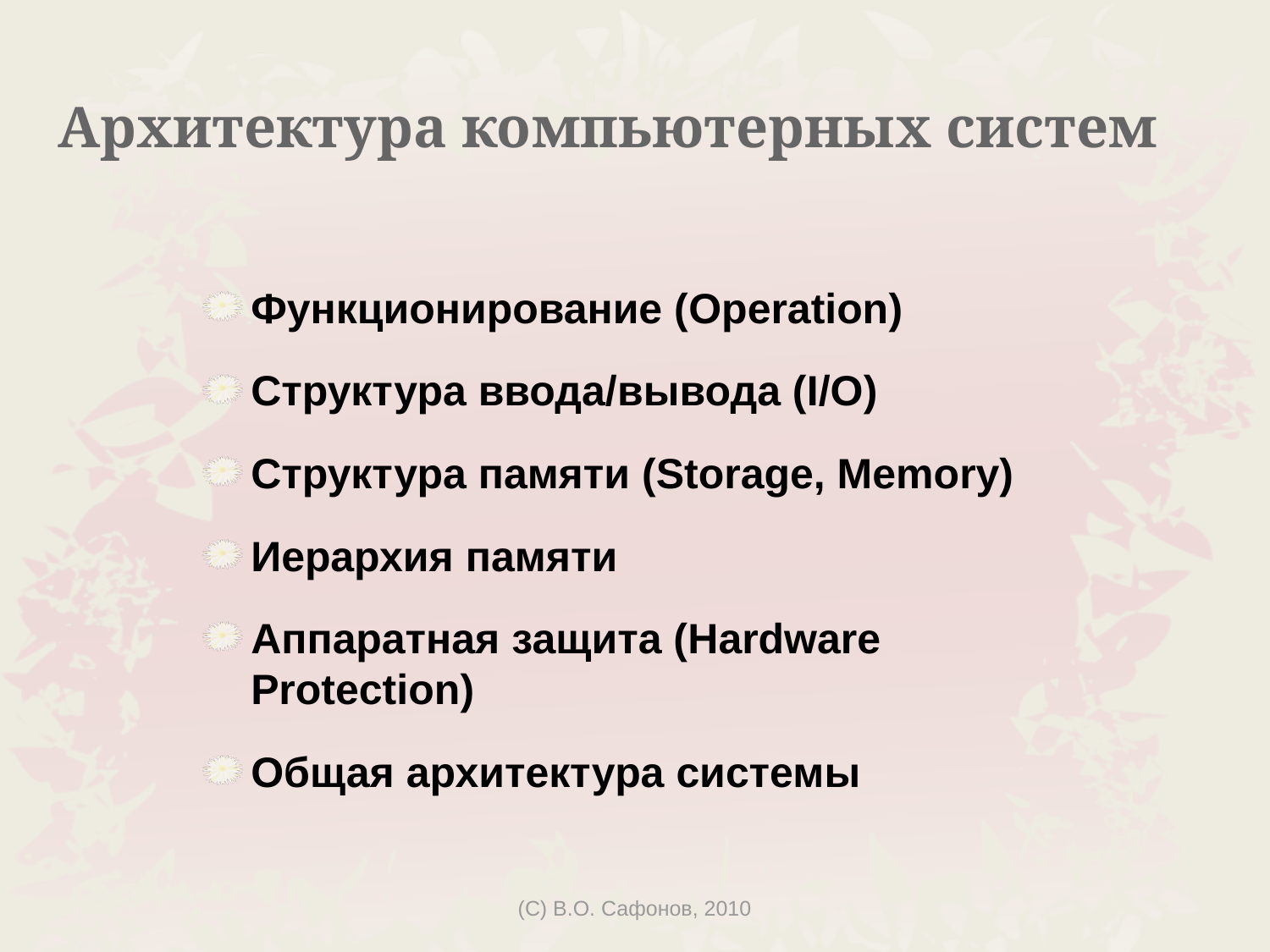

# Архитектура компьютерных систем
Функционирование (Operation)
Структура ввода/вывода (I/O)
Структура памяти (Storage, Memory)
Иерархия памяти
Аппаратная защита (Hardware Protection)
Общая архитектура системы

(C) В.О. Сафонов, 2010